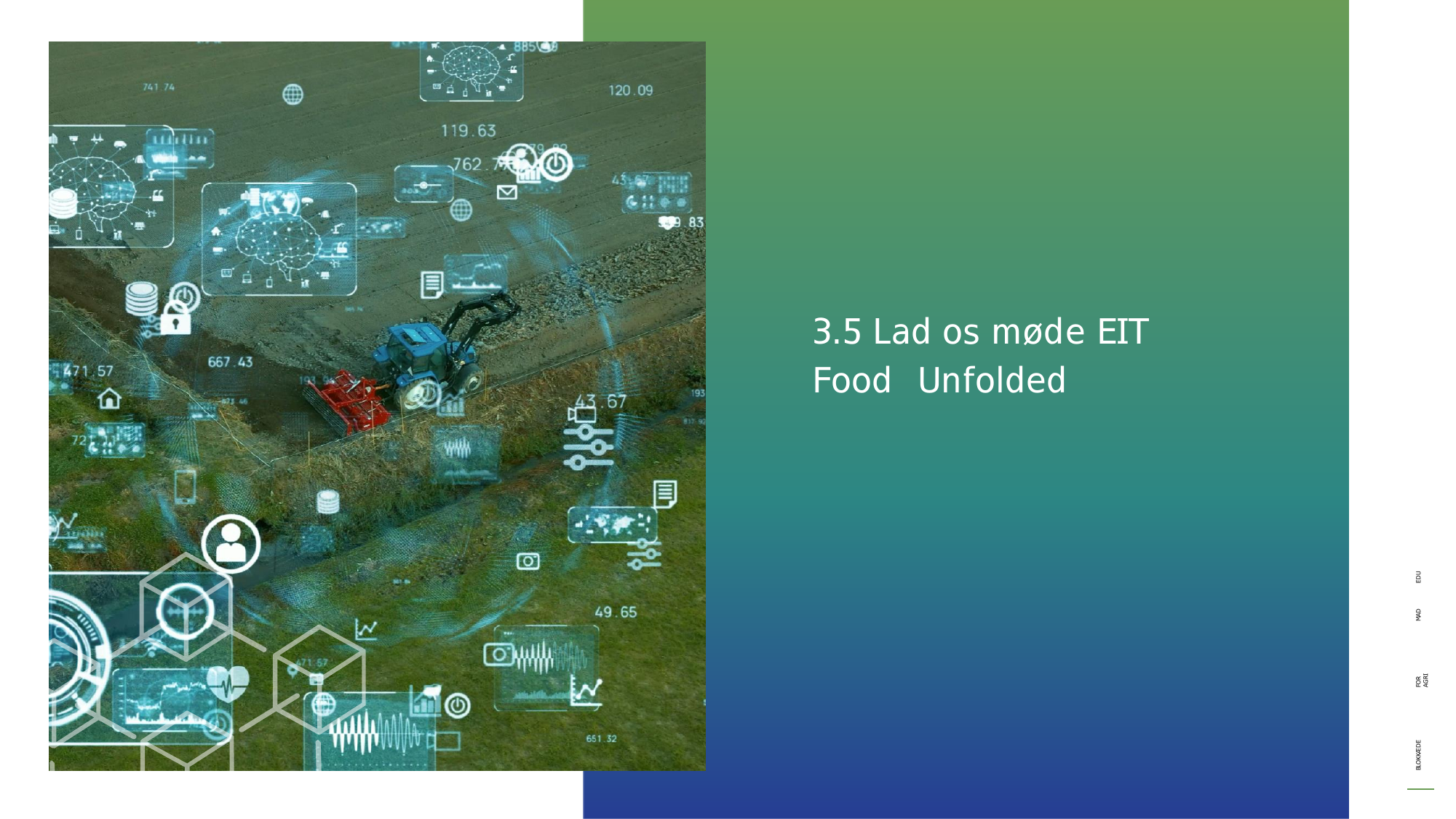

# 3.5 Lad os møde EIT Food  Unfolded
EDU
MAD
FOR	AGRI
BLOKKÆDE